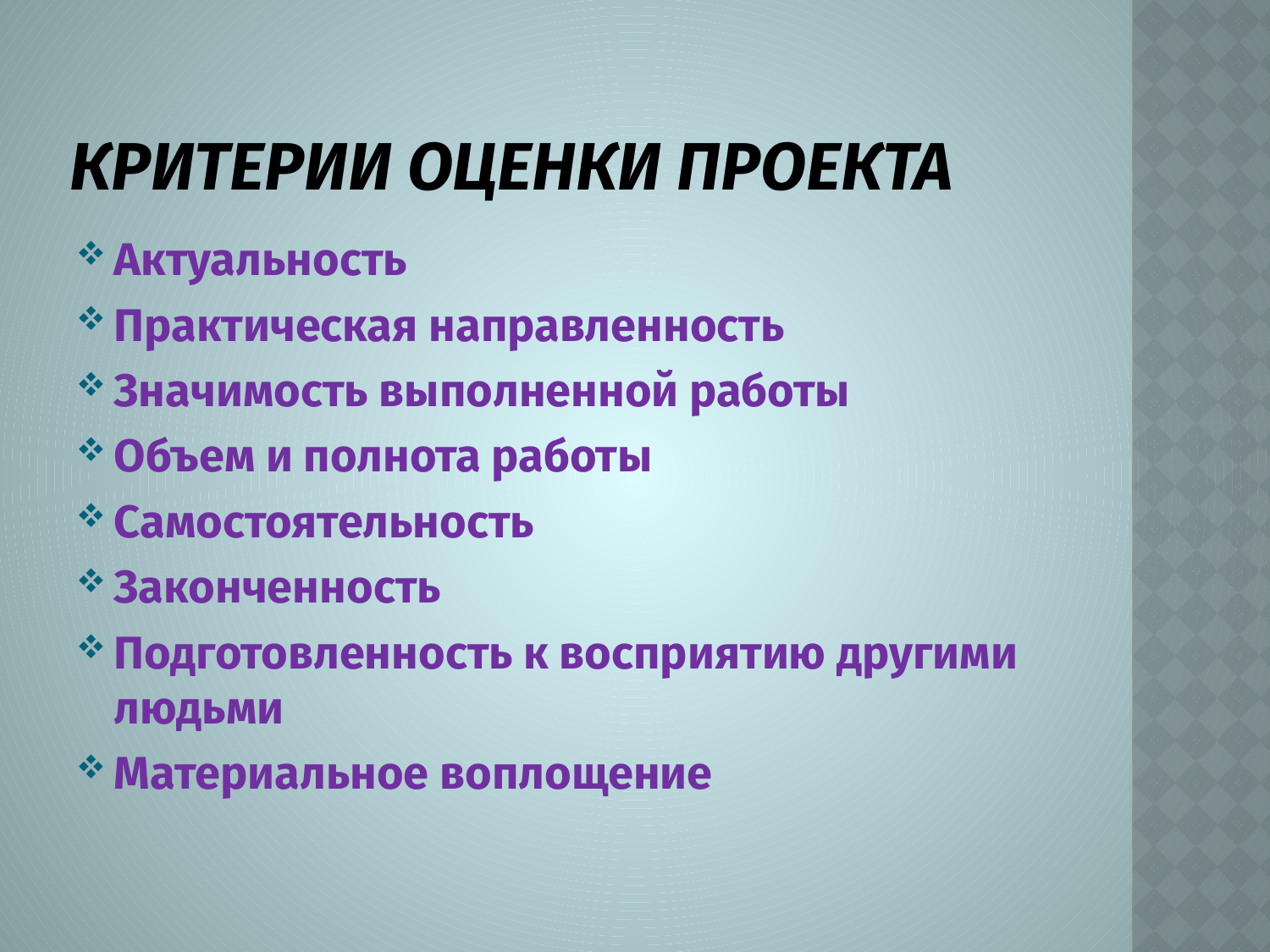

# Критерии оценки проекта
Актуальность
Практическая направленность
Значимость выполненной работы
Объем и полнота работы
Самостоятельность
Законченность
Подготовленность к восприятию другими людьми
Материальное воплощение